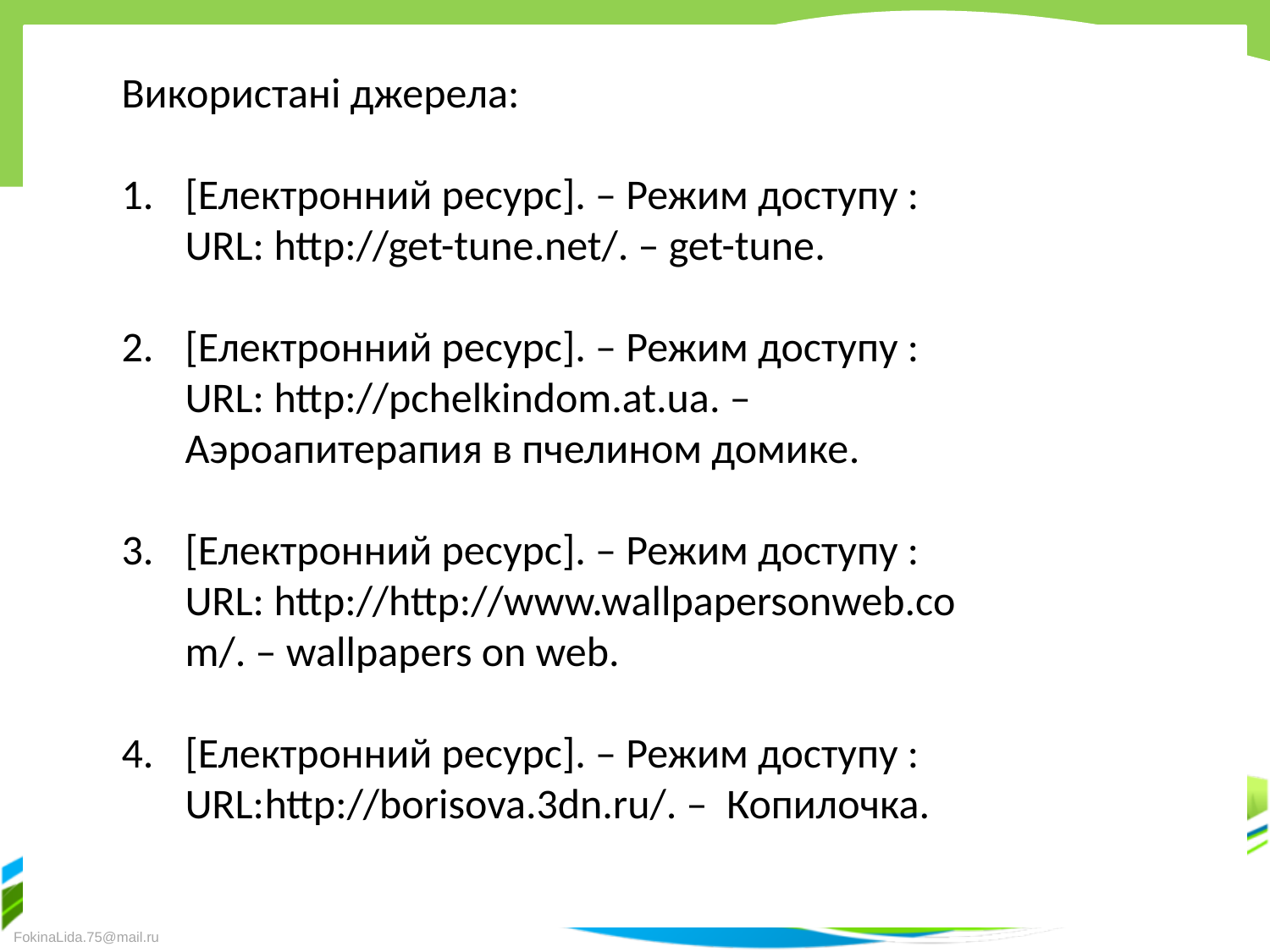

Використані джерела:

[Електронний ресурс]. – Режим доступу : URL: http://get-tune.net/. – get-tune.

[Електронний ресурс]. – Режим доступу : URL: http://pchelkindom.at.ua. – Аэроапитерапия в пчелином домике.

[Електронний ресурс]. – Режим доступу : URL: http://http://www.wallpapersonweb.com/. – wallpapers on web.

[Електронний ресурс]. – Режим доступу : URL:http://borisova.3dn.ru/. –  Копилочка.